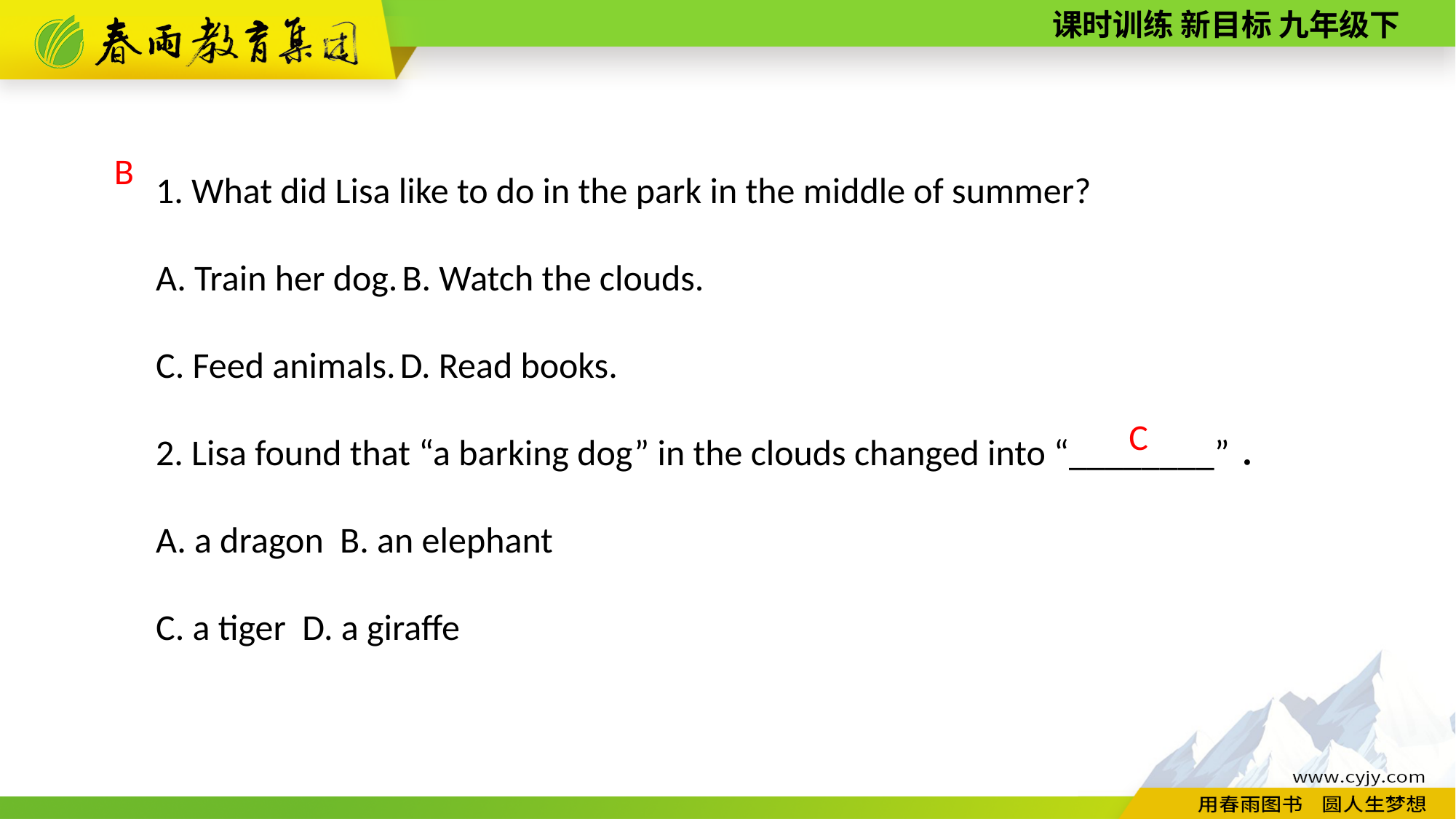

1. What did Lisa like to do in the park in the middle of summer?
A. Train her dog. B. Watch the clouds.
C. Feed animals. D. Read books.
2. Lisa found that “a barking dog” in the clouds changed into “________”．
A. a dragon  B. an elephant
C. a tiger  D. a giraffe
B
C